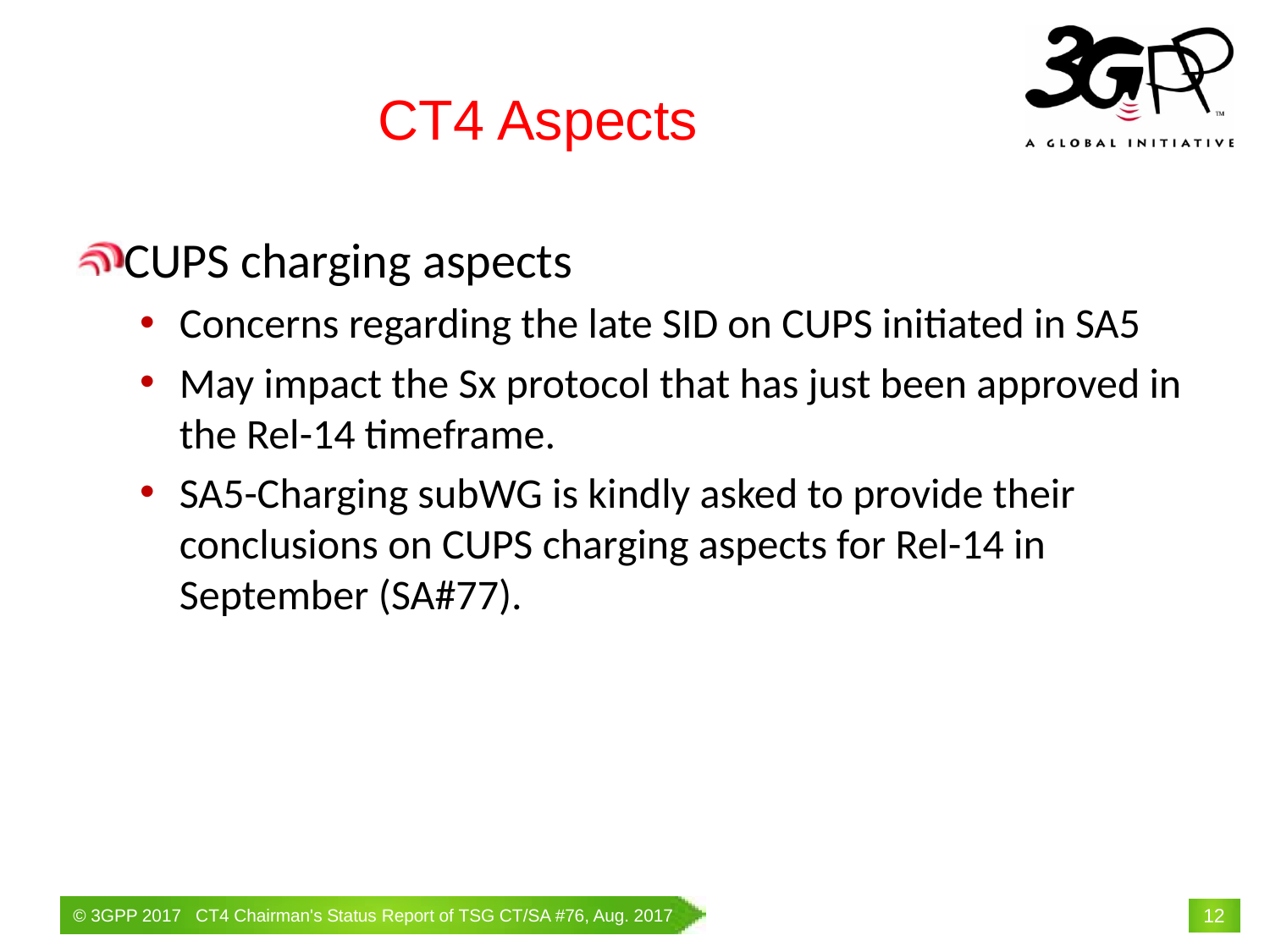

# CT4 Aspects
CUPS charging aspects
Concerns regarding the late SID on CUPS initiated in SA5
May impact the Sx protocol that has just been approved in the Rel-14 timeframe.
SA5-Charging subWG is kindly asked to provide their conclusions on CUPS charging aspects for Rel-14 in September (SA#77).